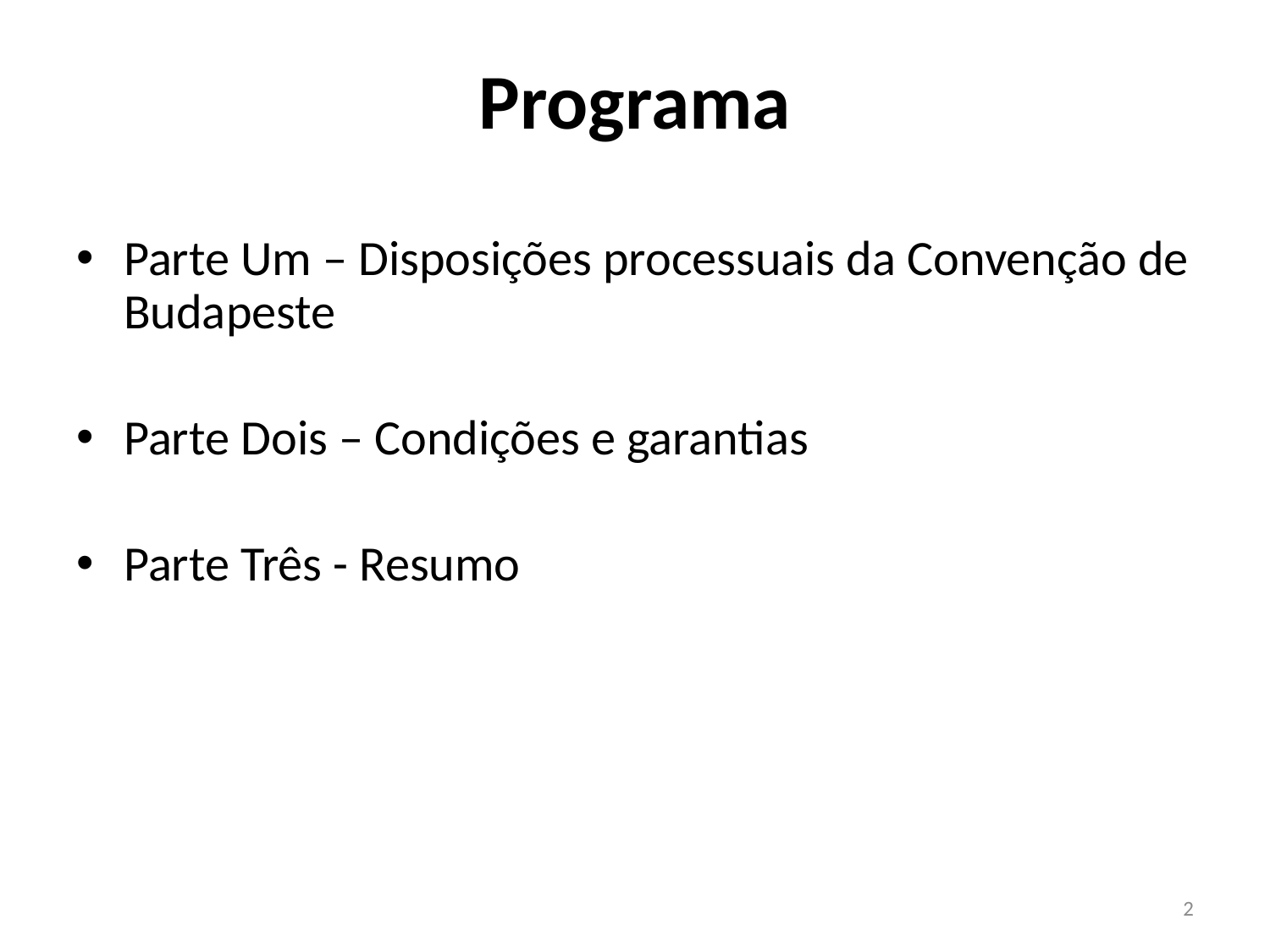

# Programa

Parte Um – Disposições processuais da Convenção de Budapeste

Parte Dois – Condições e garantias

Parte Três - Resumo

2